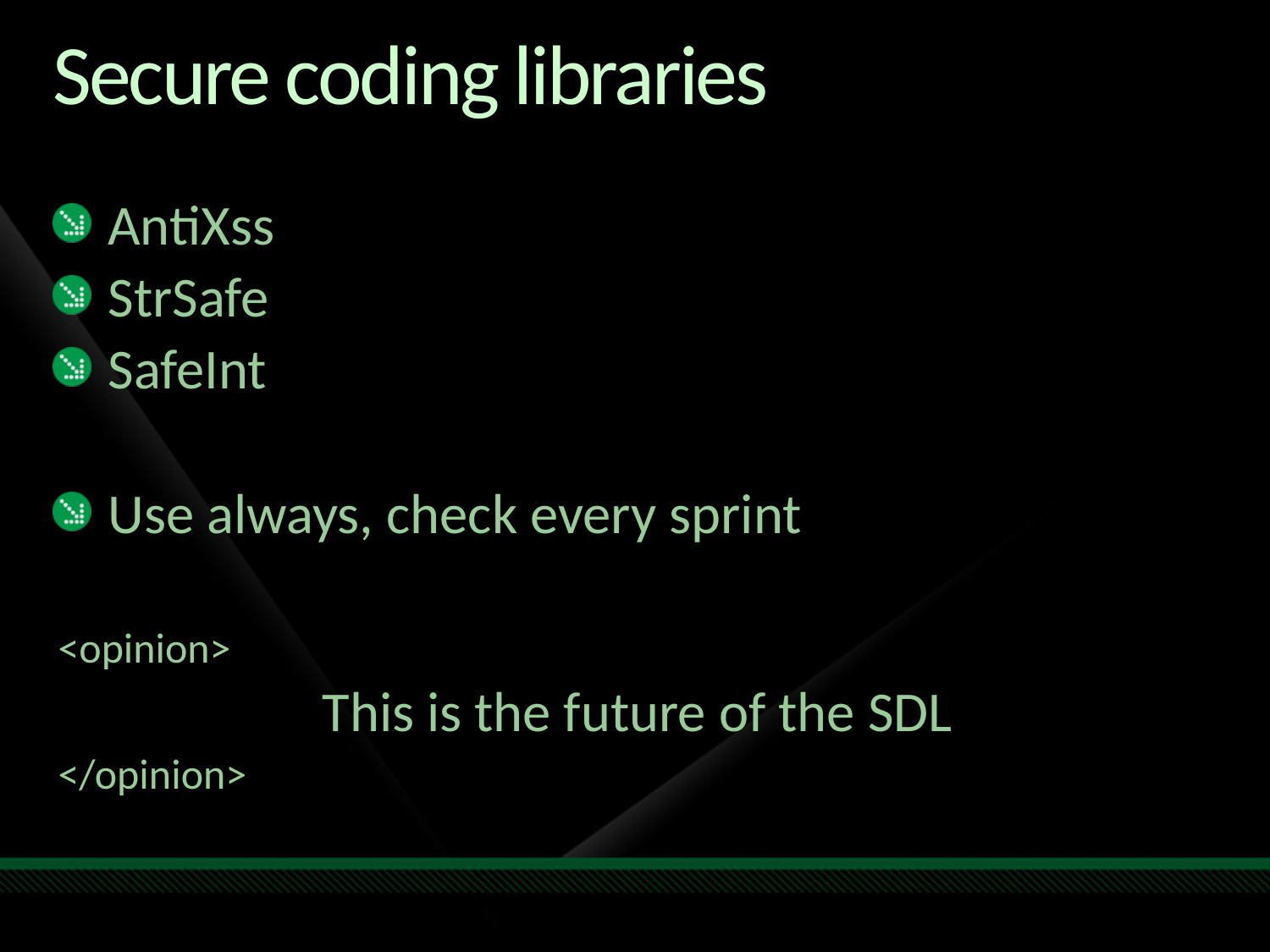

# Secure coding libraries
AntiXss
StrSafe
SafeInt

Use always, check every sprint

<opinion>
This is the future of the SDL
</opinion>